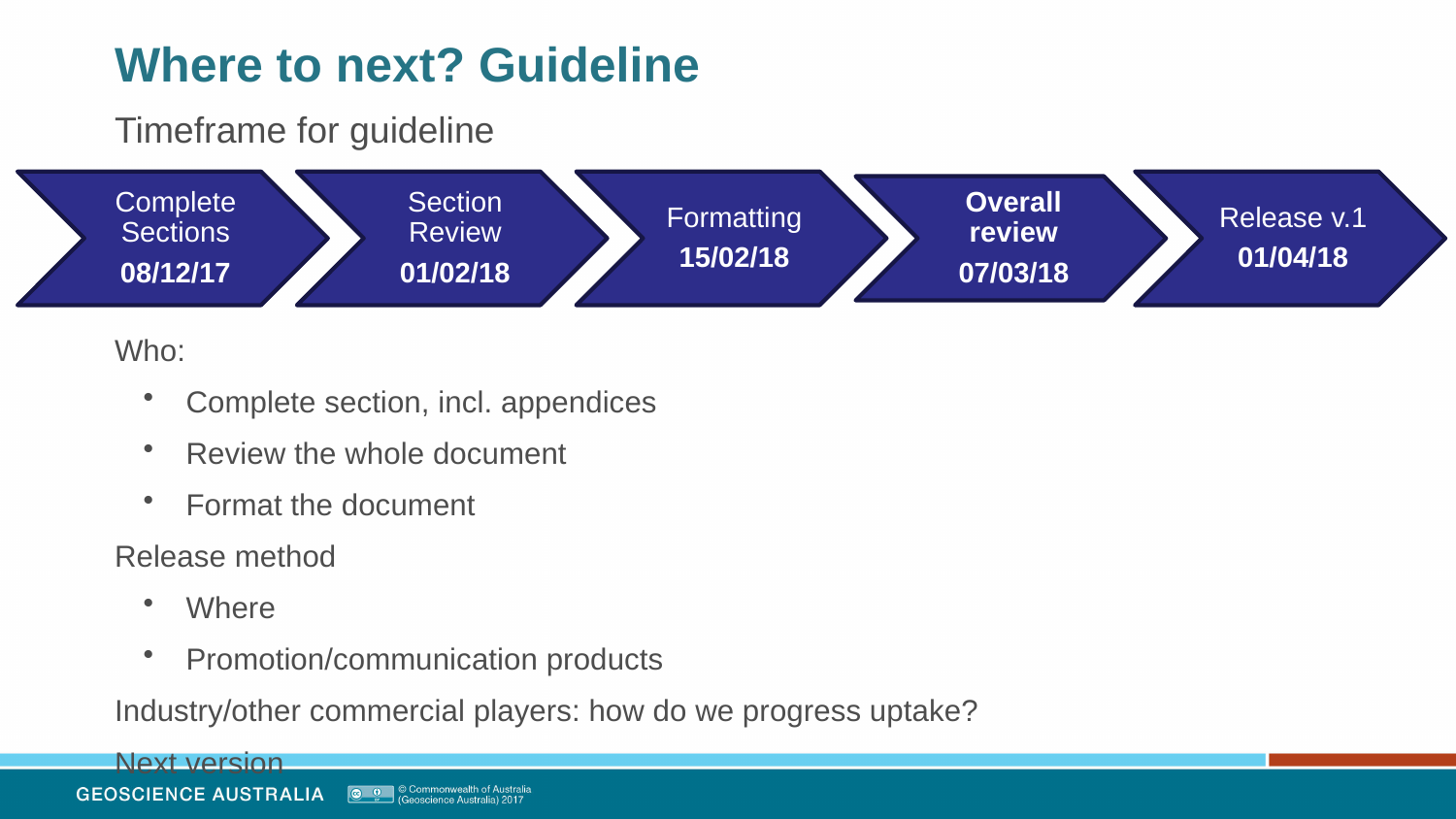

# Where to next? Guideline
Timeframe for guideline

Who:
Complete section, incl. appendices
Review the whole document
Format the document
Release method
Where
Promotion/communication products
Industry/other commercial players: how do we progress uptake?
Next version

Complete Sections
08/12/17
Section Review
01/02/18
Formatting
15/02/18
Overall review
07/03/18
Release v.1
01/04/18